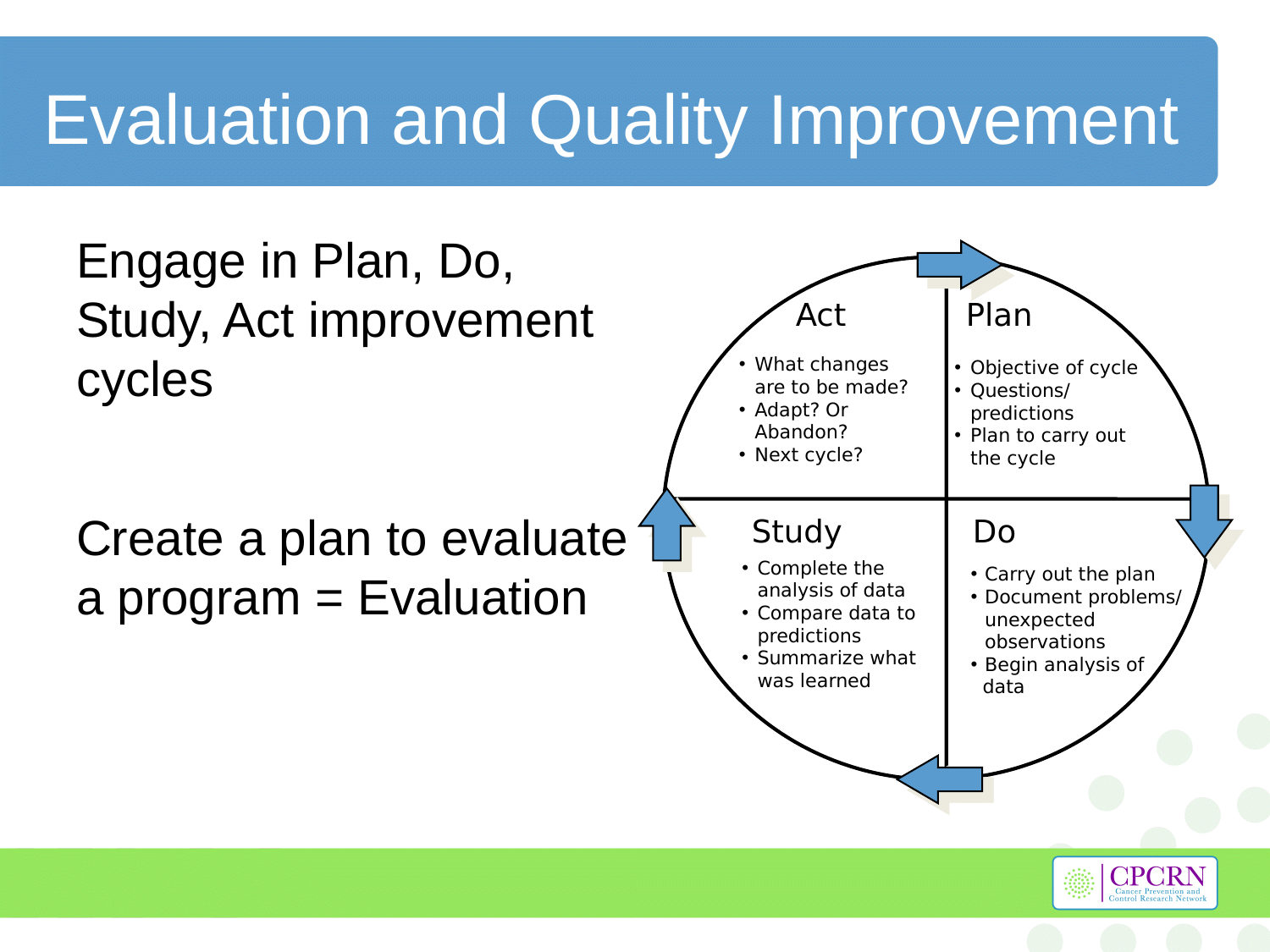

# Evaluation and Quality Improvement
Engage in Plan, Do, Study, Act improvement cycles

Create a plan to evaluate a program = Evaluation

Act
Plan
What changes are to be made?
Adapt? Or Abandon?
Next cycle?
Objective of cycle
Questions/
predictions
Plan to carry out the cycle

Study
Do
Complete the analysis of data
Compare data to predictions
Summarize what was learned
Carry out the plan
Document problems/
unexpected observations
Begin analysis of
  data